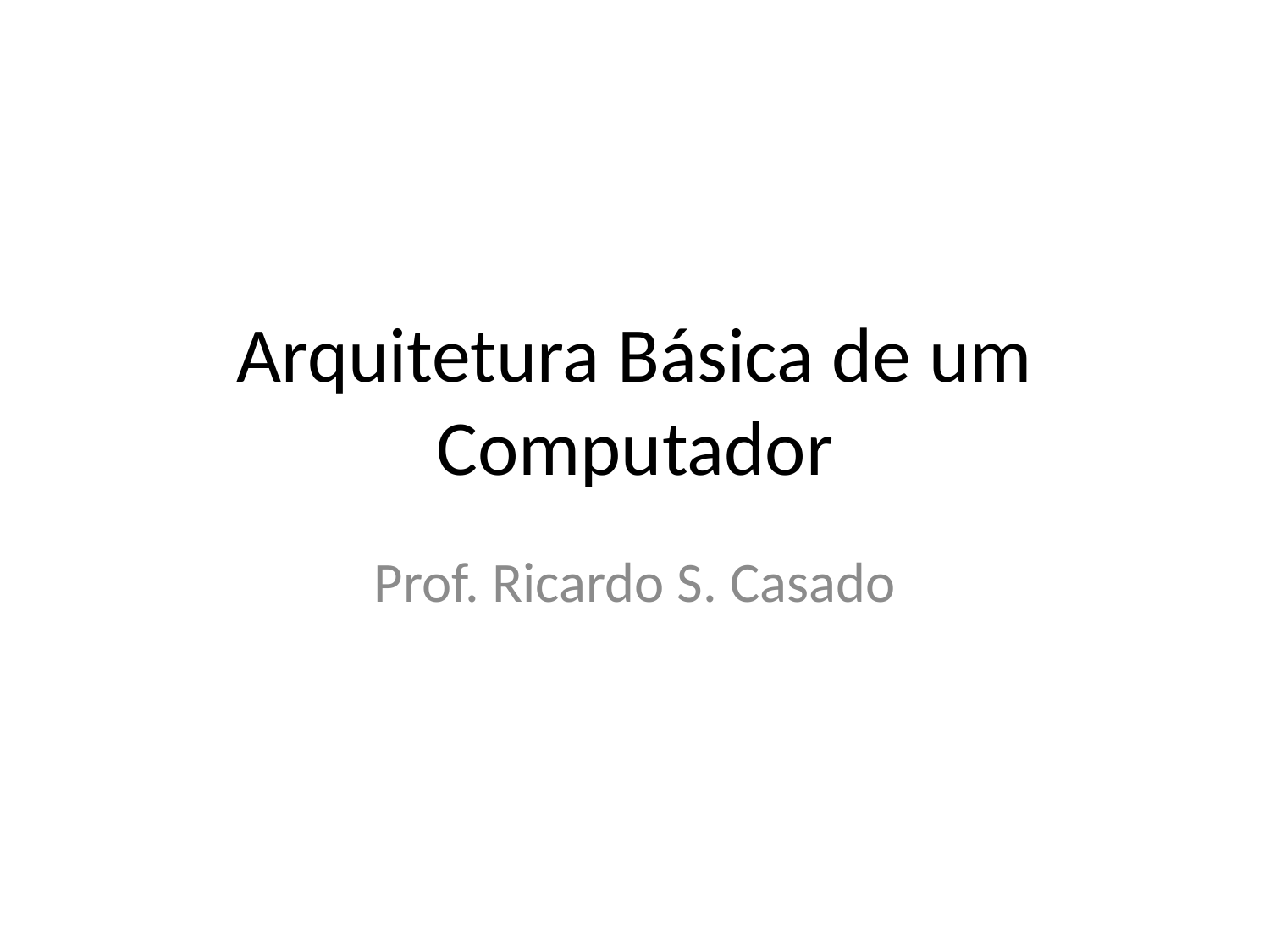

# Arquitetura Básica de um Computador
Prof. Ricardo S. Casado